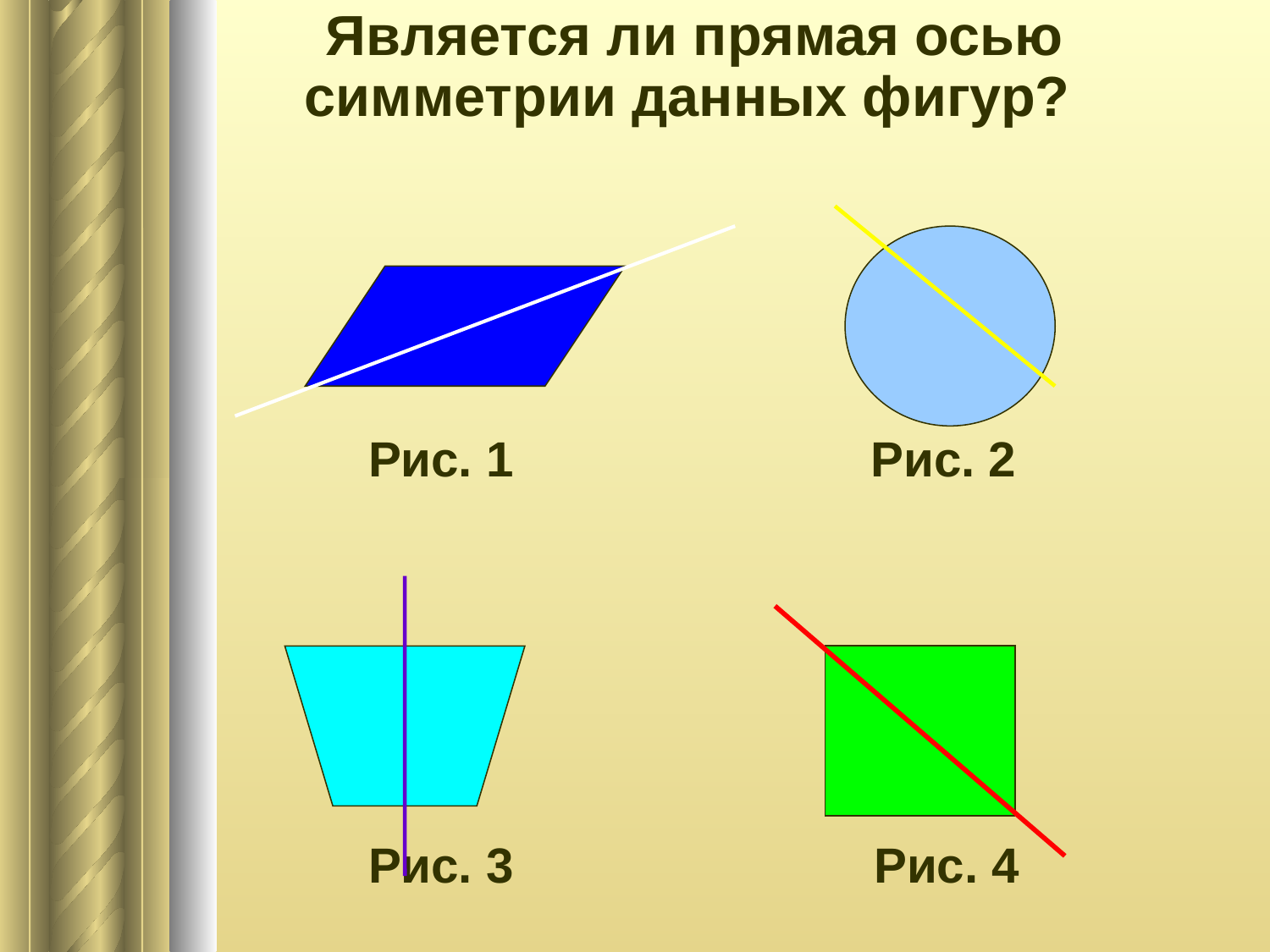

Является ли прямая осью симметрии данных фигур?

                Рис. 1                          Рис. 2

                Рис. 3                       Рис. 4